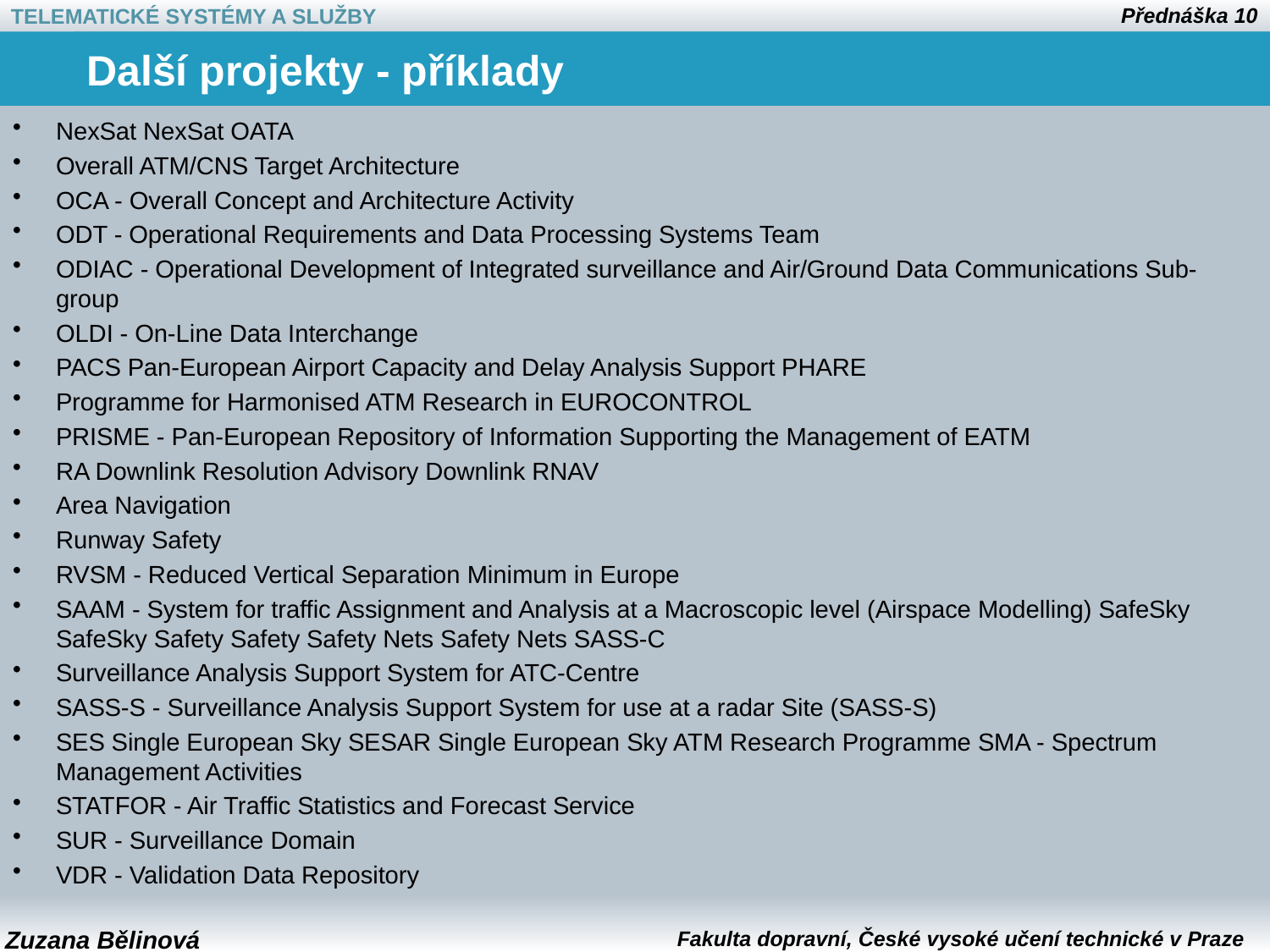

# Další projekty - příklady
NexSat NexSat OATA
Overall ATM/CNS Target Architecture
OCA - Overall Concept and Architecture Activity
ODT - Operational Requirements and Data Processing Systems Team
ODIAC - Operational Development of Integrated surveillance and Air/Ground Data Communications Sub-group
OLDI - On-Line Data Interchange
PACS Pan-European Airport Capacity and Delay Analysis Support PHARE
Programme for Harmonised ATM Research in EUROCONTROL
PRISME - Pan-European Repository of Information Supporting the Management of EATM
RA Downlink Resolution Advisory Downlink RNAV
Area Navigation
Runway Safety
RVSM - Reduced Vertical Separation Minimum in Europe
SAAM - System for traffic Assignment and Analysis at a Macroscopic level (Airspace Modelling) SafeSky SafeSky Safety Safety Safety Nets Safety Nets SASS-C
Surveillance Analysis Support System for ATC-Centre
SASS-S - Surveillance Analysis Support System for use at a radar Site (SASS-S)
SES Single European Sky SESAR Single European Sky ATM Research Programme SMA - Spectrum Management Activities
STATFOR - Air Traffic Statistics and Forecast Service
SUR - Surveillance Domain
VDR - Validation Data Repository